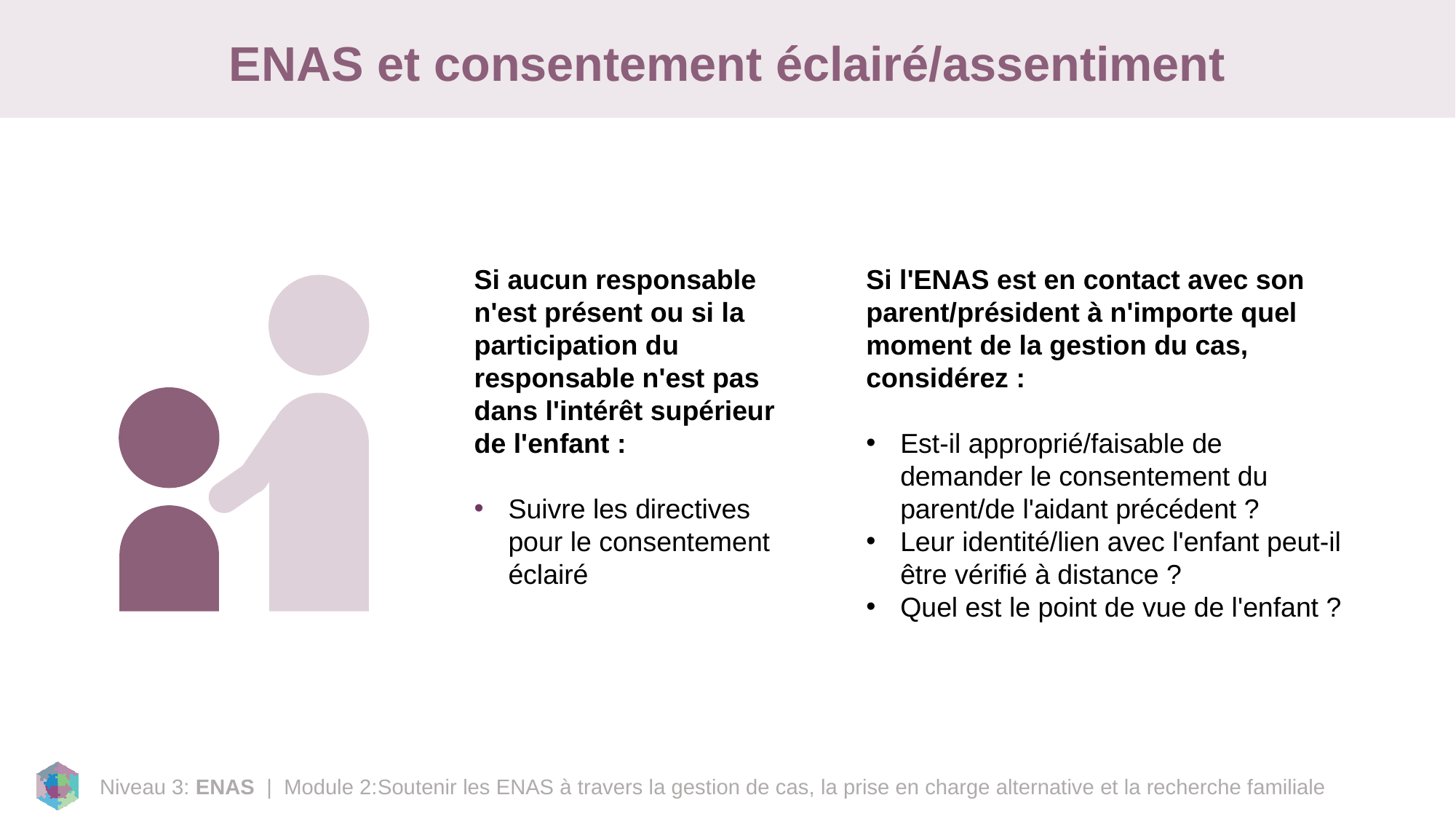

# ENAS et consentement éclairé/assentiment
Si aucun responsable n'est présent ou si la participation du responsable n'est pas dans l'intérêt supérieur de l'enfant :

Suivre les directives pour le consentement éclairé
Si l'ENAS est en contact avec son parent/président à n'importe quel moment de la gestion du cas, considérez :

Est-il approprié/faisable de demander le consentement du parent/de l'aidant précédent ?
Leur identité/lien avec l'enfant peut-il être vérifié à distance ?
Quel est le point de vue de l'enfant ?